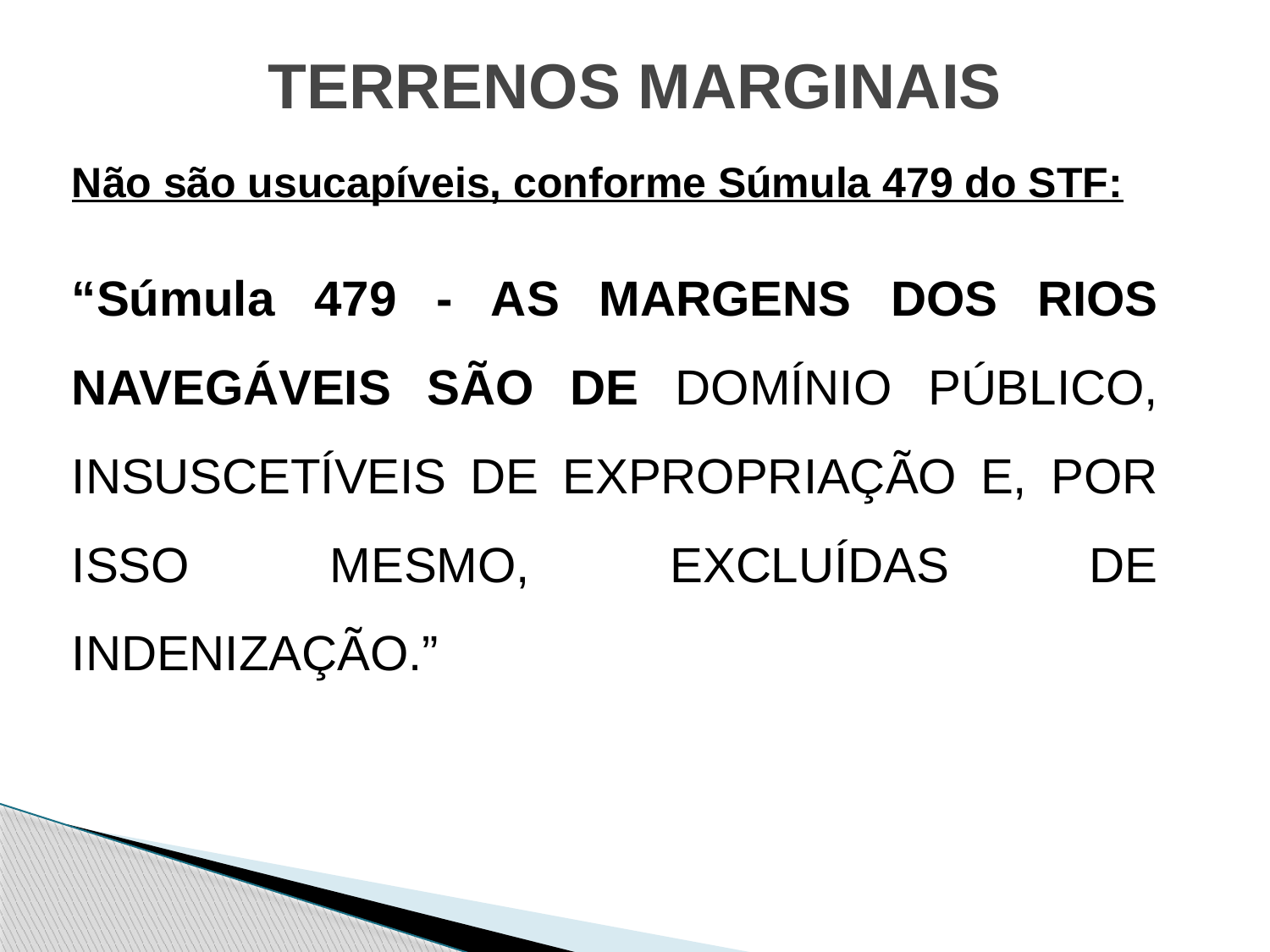

# TERRENOS MARGINAIS
Não são usucapíveis, conforme Súmula 479 do STF:
“Súmula 479 - AS MARGENS DOS RIOS NAVEGÁVEIS SÃO DE DOMÍNIO PÚBLICO, INSUSCETÍVEIS DE EXPROPRIAÇÃO E, POR ISSO MESMO, EXCLUÍDAS DE INDENIZAÇÃO.”